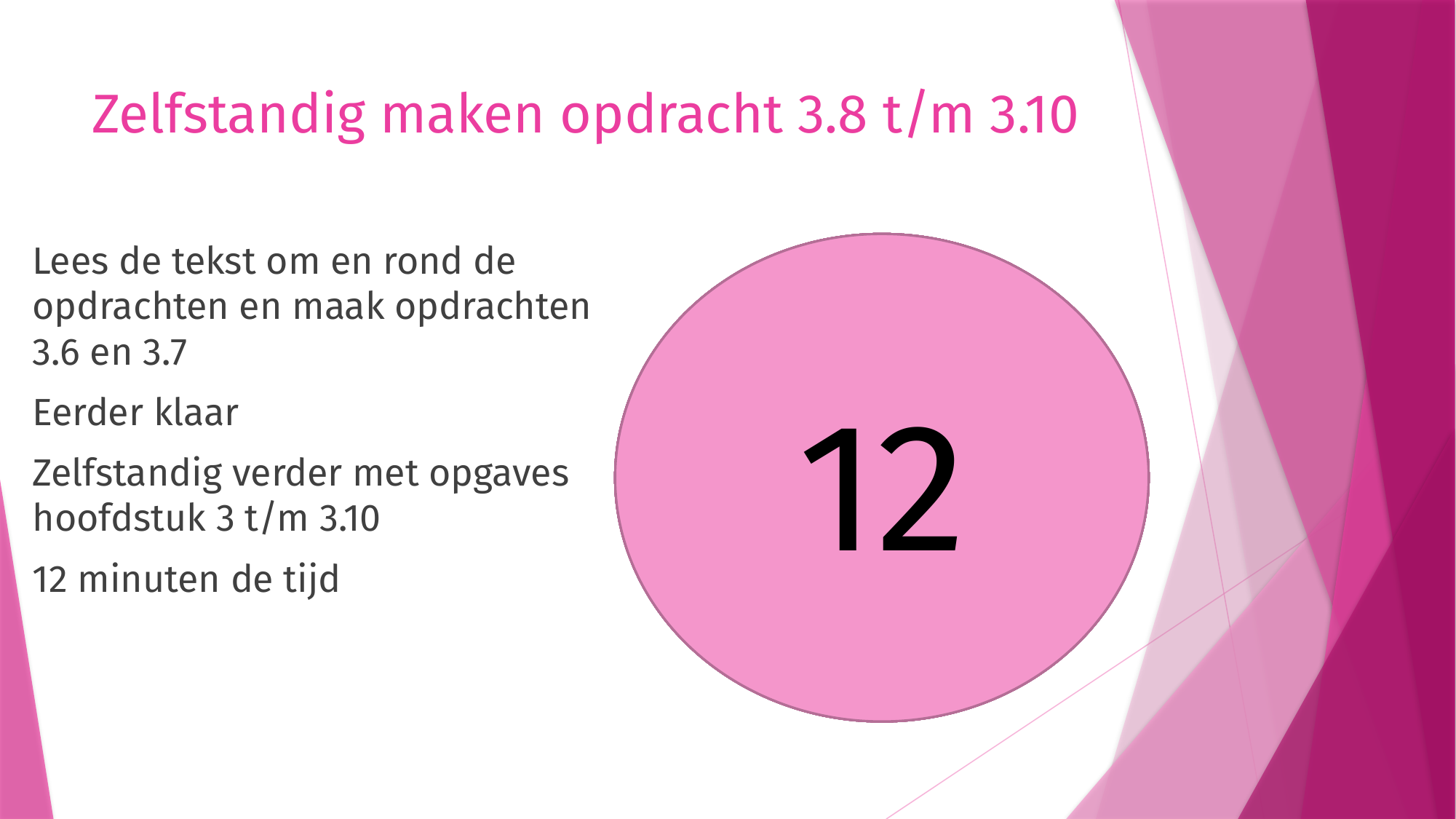

# Zelfstandig maken opdracht 3.8 t/m 3.10
Lees de tekst om en rond de opdrachten en maak opdrachten 3.6 en 3.7
Eerder klaar
Zelfstandig verder met opgaves hoofdstuk 3 t/m 3.10
12 minuten de tijd
8
9
10
11
12
5
6
7
4
3
1
2